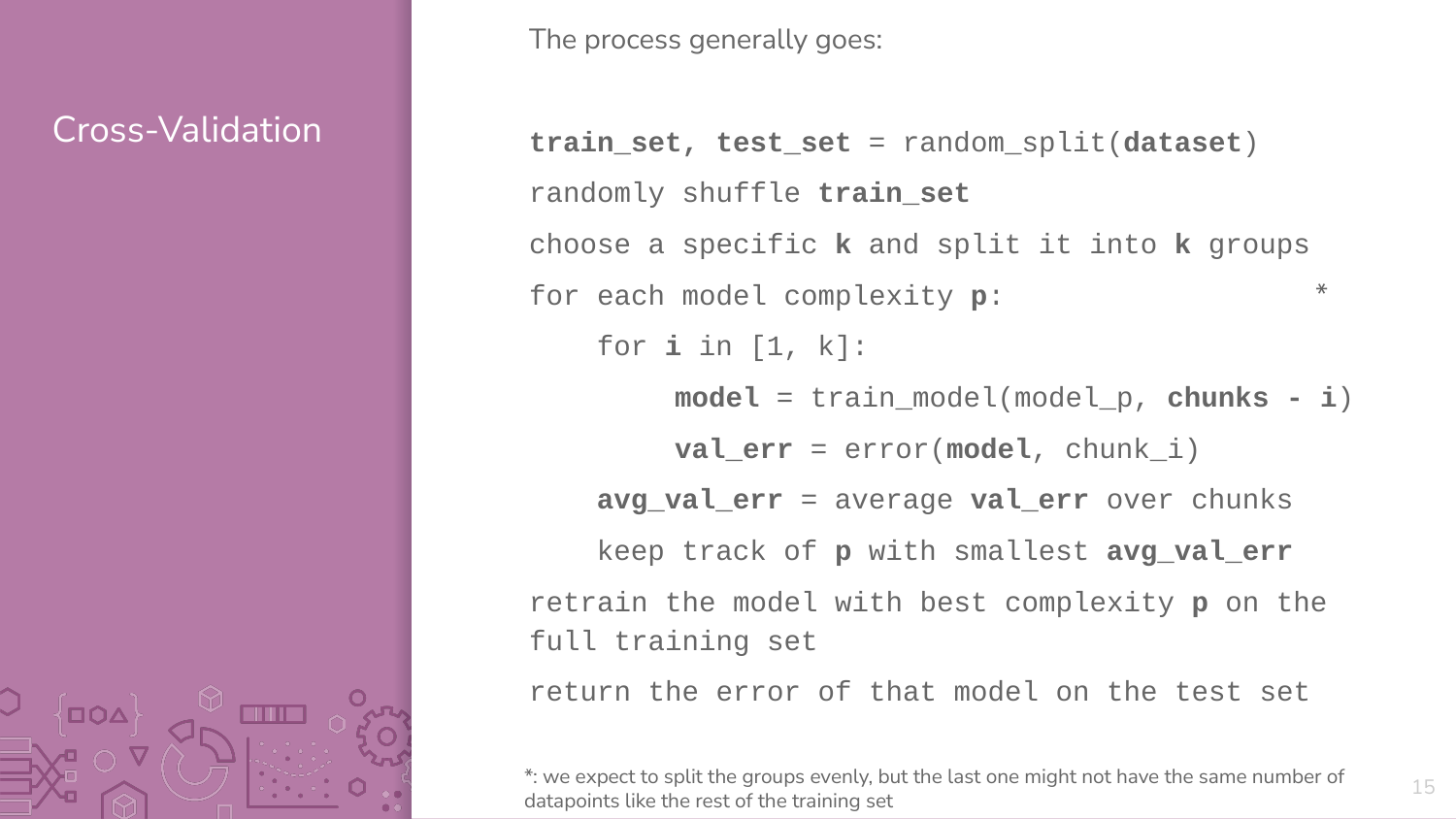

The process generally goes:

train_set, test_set = random_split(dataset)
randomly shuffle train_set
choose a specific k and split it into k groups
for each model complexity p:
    for i in [1, k]:
    	model = train_model(model_p, chunks - i)
	val_err = error(model, chunk_i)
    avg_val_err = average val_err over chunks
    keep track of p with smallest avg_val_err
retrain the model with best complexity p on the full training set
return the error of that model on the test set
# Cross-Validation
*
*: we expect to split the groups evenly, but the last one might not have the same number of datapoints like the rest of the training set
15